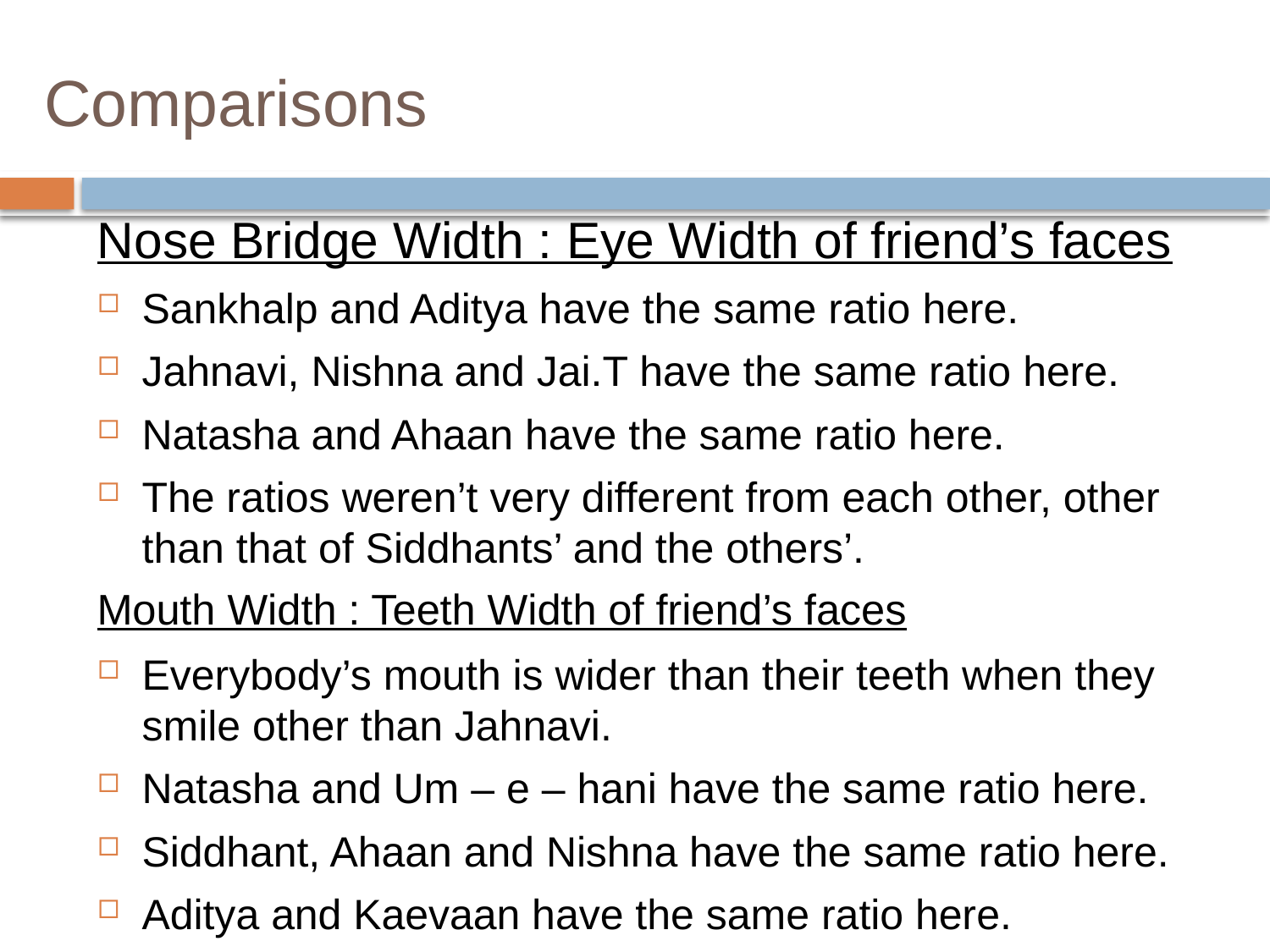

# Comparisons
Nose Bridge Width : Eye Width of friend’s faces

Sankhalp and Aditya have the same ratio here.
Jahnavi, Nishna and Jai.T have the same ratio here.
Natasha and Ahaan have the same ratio here.
The ratios weren’t very different from each other, other than that of Siddhants’ and the others’.

Everybody’s mouth is wider than their teeth when they smile other than Jahnavi.
Natasha and Um – e – hani have the same ratio here.
Siddhant, Ahaan and Nishna have the same ratio here.
Aditya and Kaevaan have the same ratio here.

Mouth Width : Teeth Width of friend’s faces